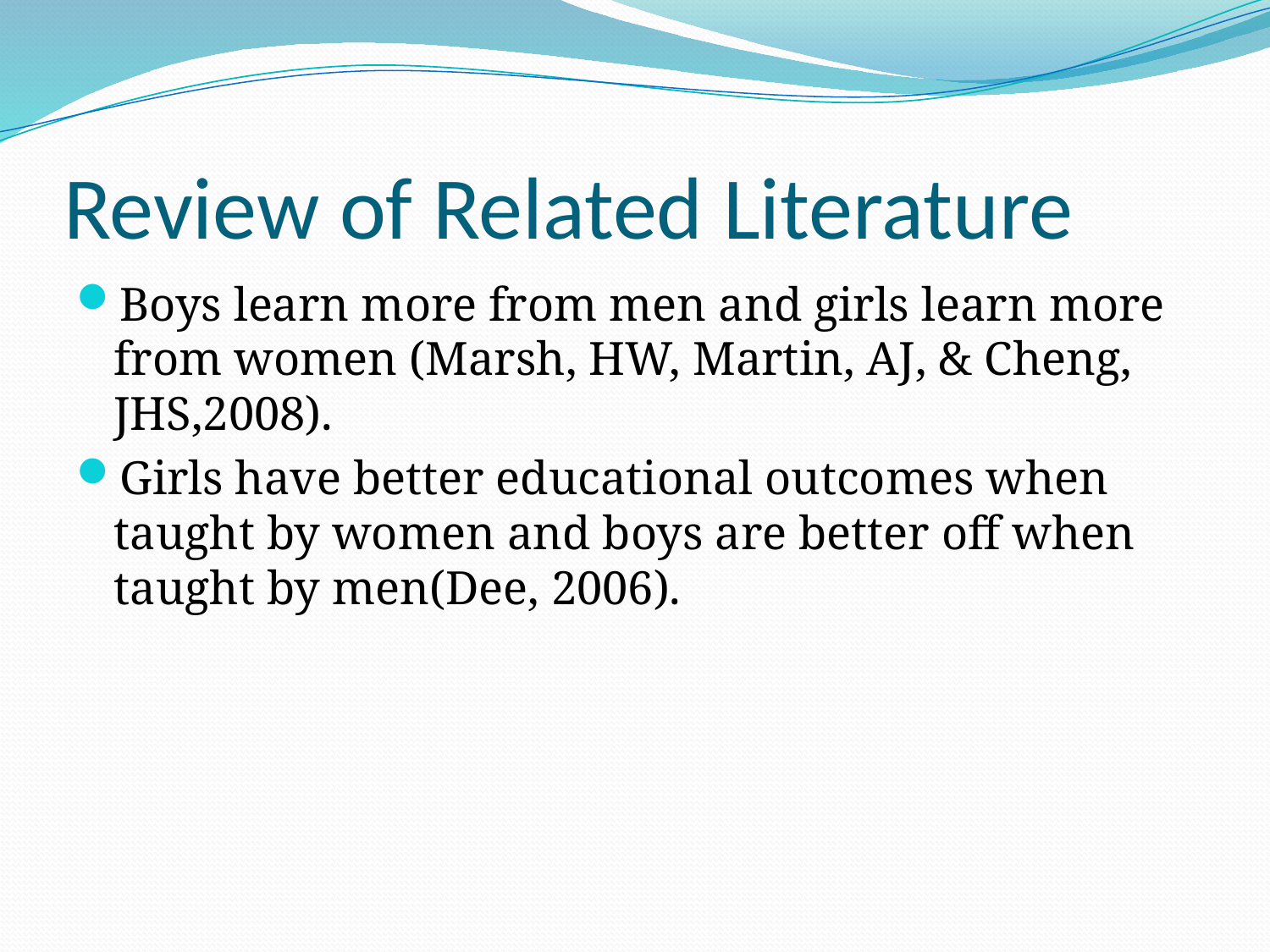

# Review of Related Literature
Boys learn more from men and girls learn more from women (Marsh, HW, Martin, AJ, & Cheng, JHS,2008).
Girls have better educational outcomes when taught by women and boys are better off when taught by men(Dee, 2006).